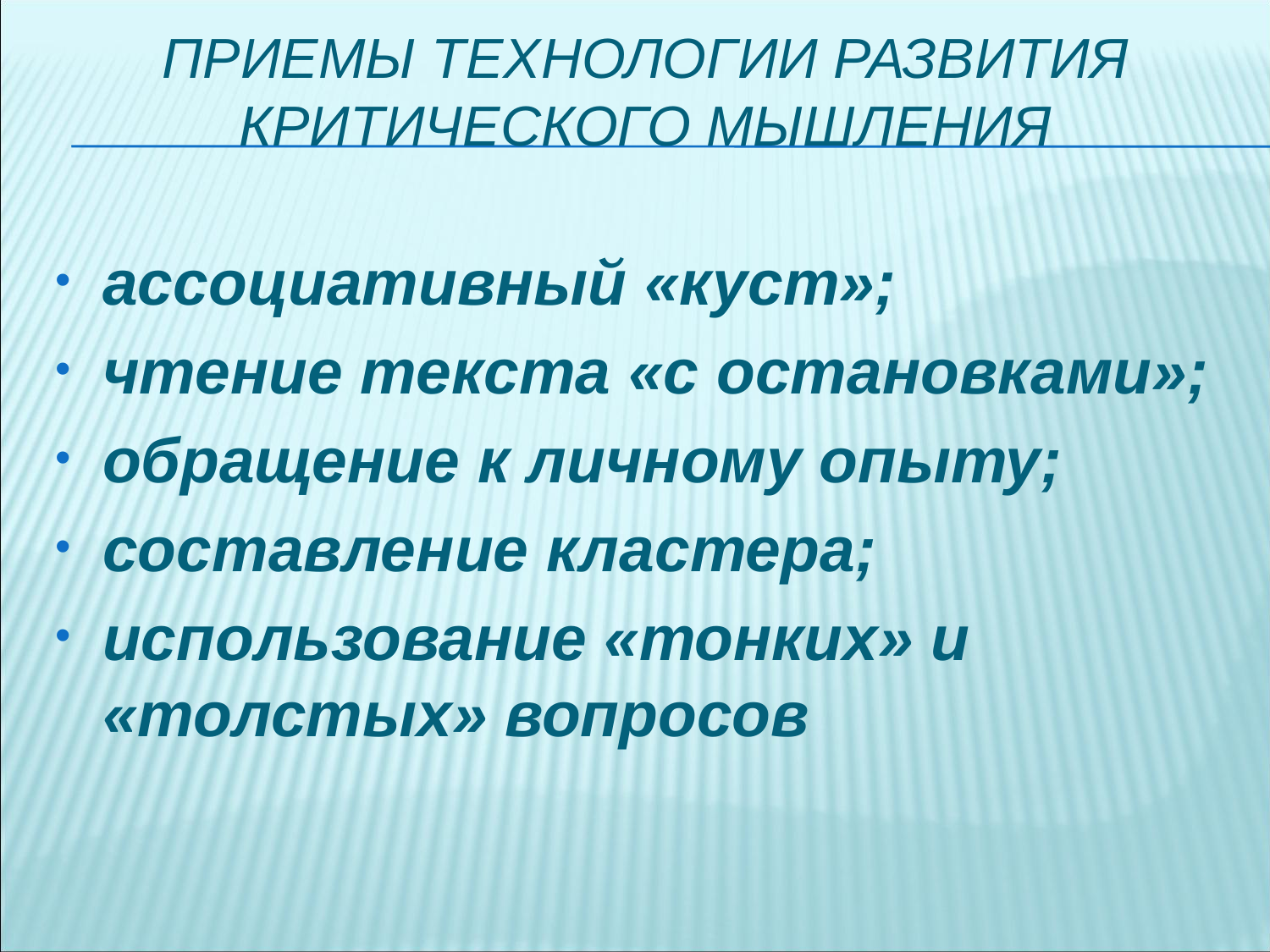

# приемы технологии Развития Критического Мышления

ассоциативный «куст»;
чтение текста «с остановками»;
обращение к личному опыту;
составление кластера;
использование «тонких» и «толстых» вопросов